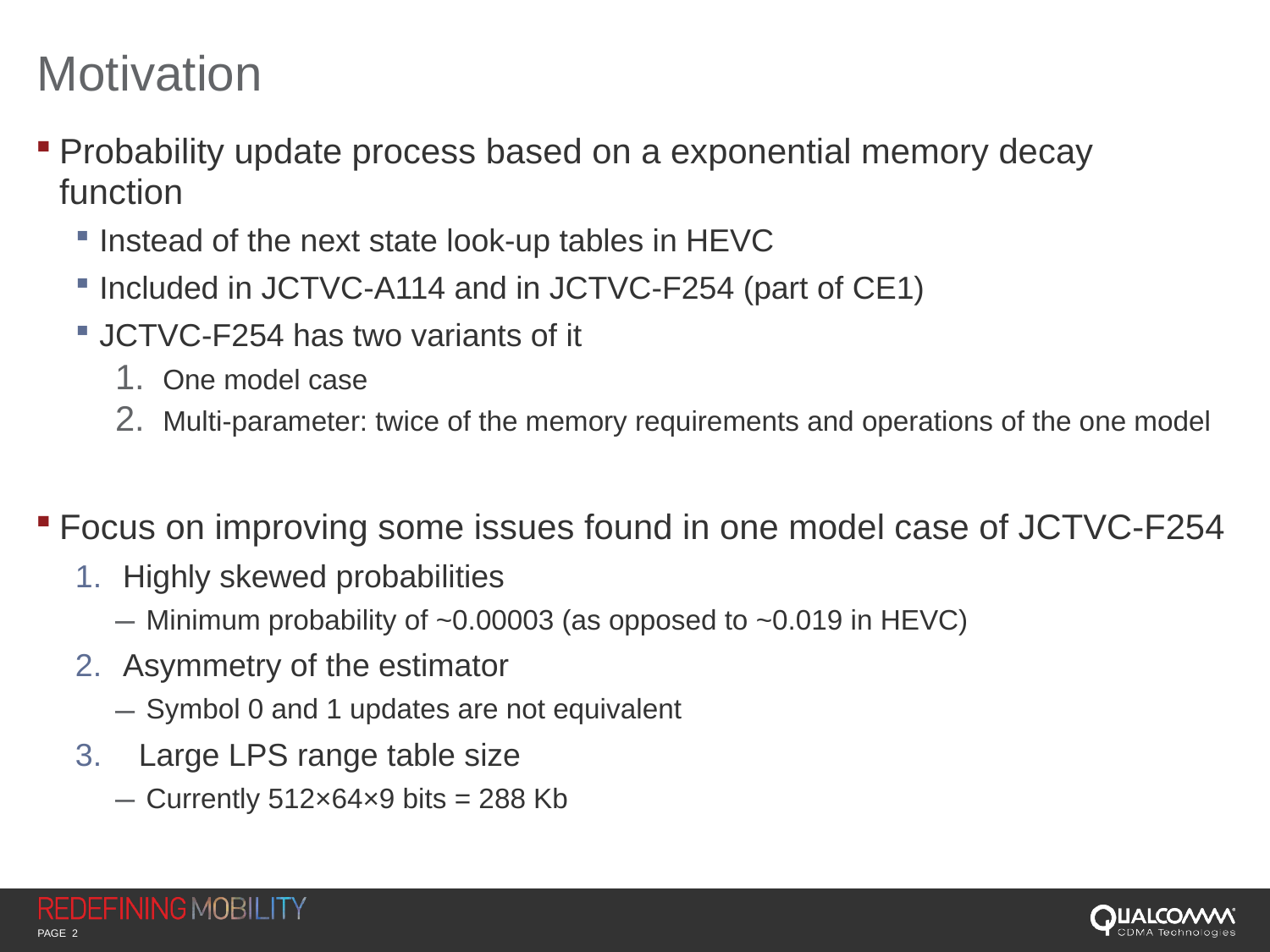

# Motivation
Probability update process based on a exponential memory decay function
Instead of the next state look-up tables in HEVC
Included in JCTVC-A114 and in JCTVC-F254 (part of CE1)
JCTVC-F254 has two variants of it
One model case
Multi-parameter: twice of the memory requirements and operations of the one model

Focus on improving some issues found in one model case of JCTVC-F254
Highly skewed probabilities
Minimum probability of ~0.00003 (as opposed to ~0.019 in HEVC)
Asymmetry of the estimator
Symbol 0 and 1 updates are not equivalent
Large LPS range table size
Currently 512×64×9 bits = 288 Kb